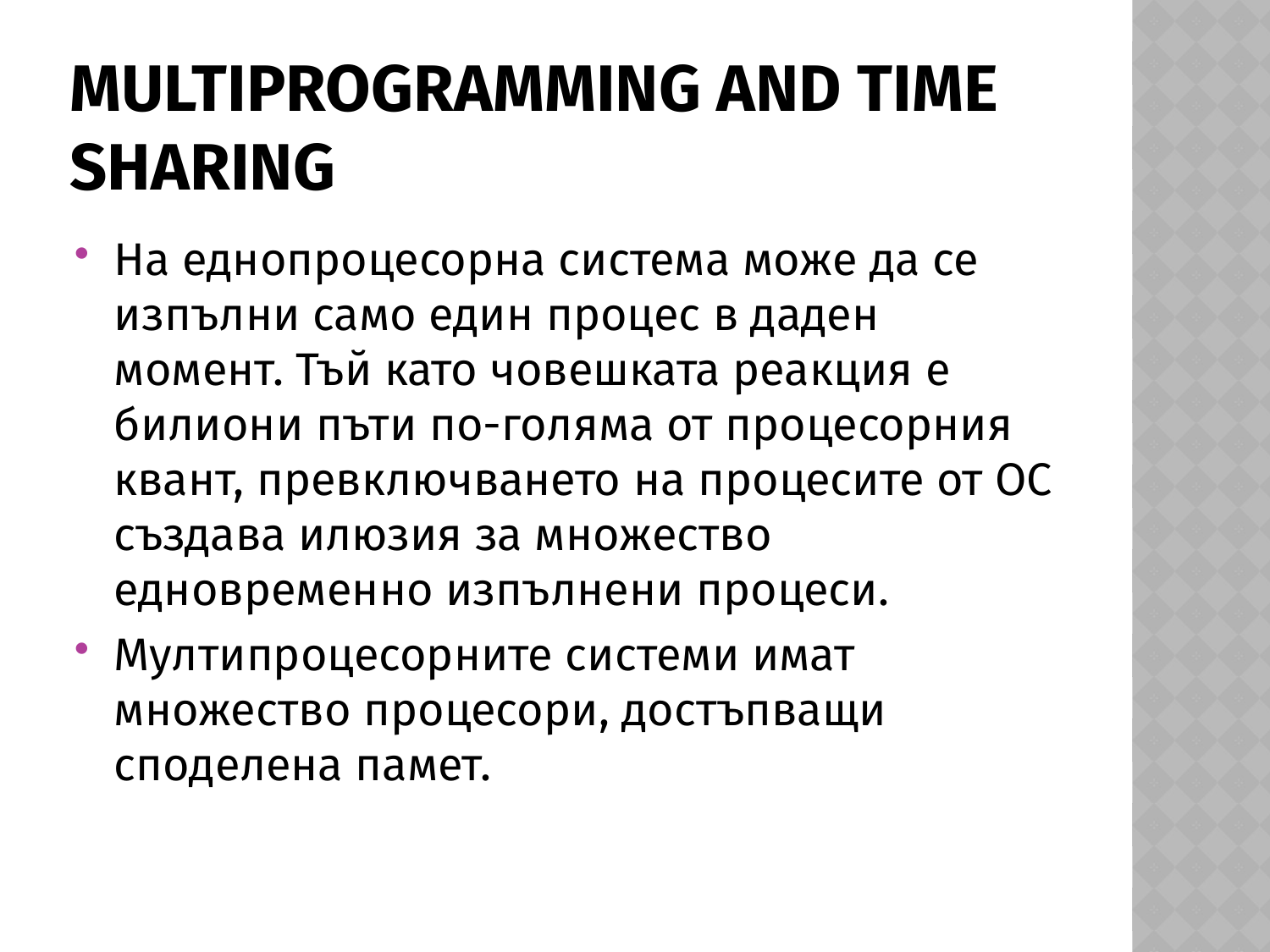

# Multiprogramming and Time Sharing
На еднопроцесорна система може да се изпълни само един процес в даден момент. Тъй като човешката реакция е билиони пъти по-голяма от процесорния квант, превключването на процесите от ОС създава илюзия за множество едновременно изпълнени процеси.
Мултипроцесорните системи имат множество процесори, достъпващи споделена памет.